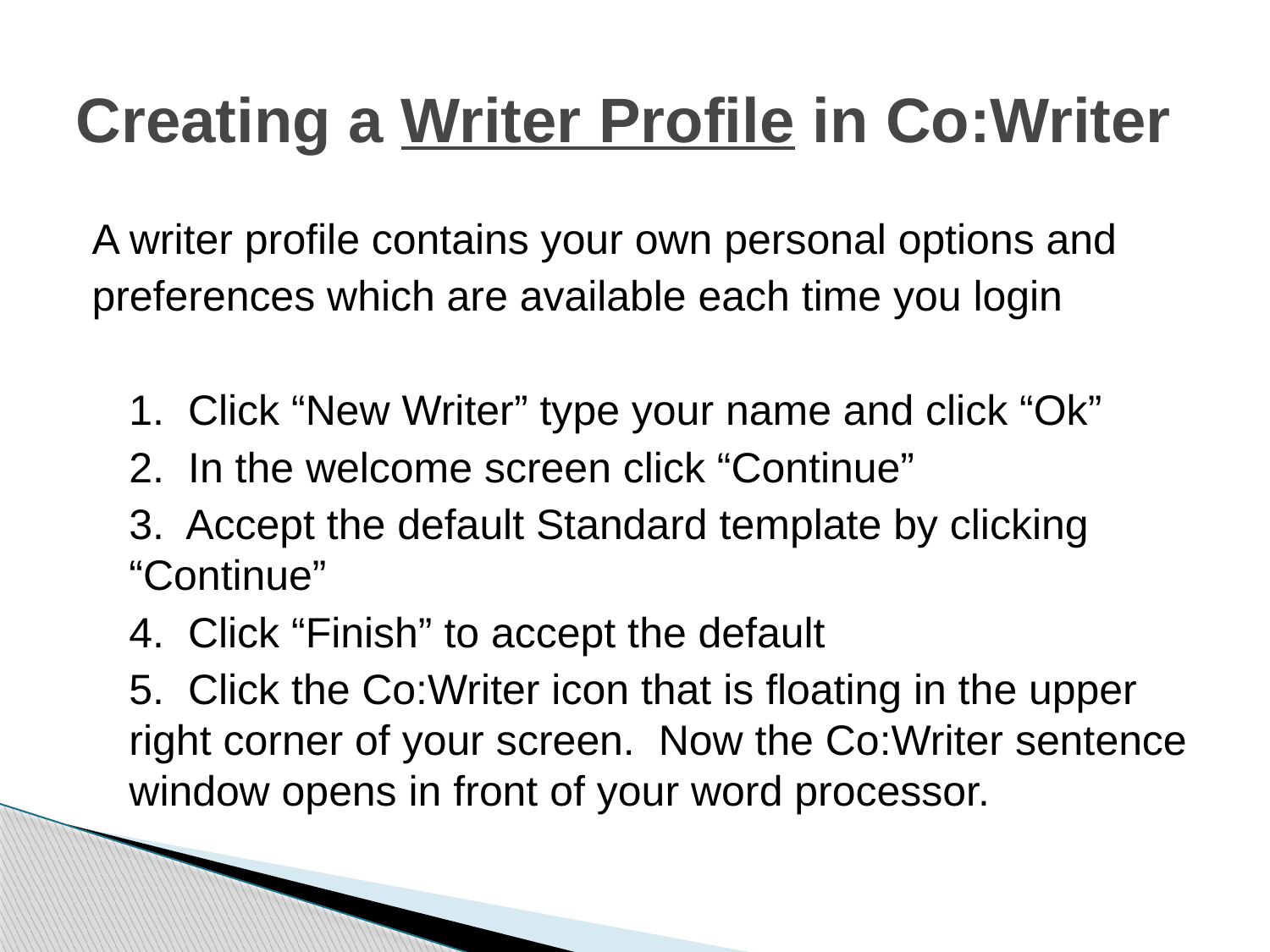

# Creating a Writer Profile in Co:Writer
A writer profile contains your own personal options and
preferences which are available each time you login

	1.  Click “New Writer” type your name and click “Ok”
	2.  In the welcome screen click “Continue”
	3.  Accept the default Standard template by clicking “Continue”
	4.  Click “Finish” to accept the default
	5.  Click the Co:Writer icon that is floating in the upper right corner of your screen.  Now the Co:Writer sentence window opens in front of your word processor.